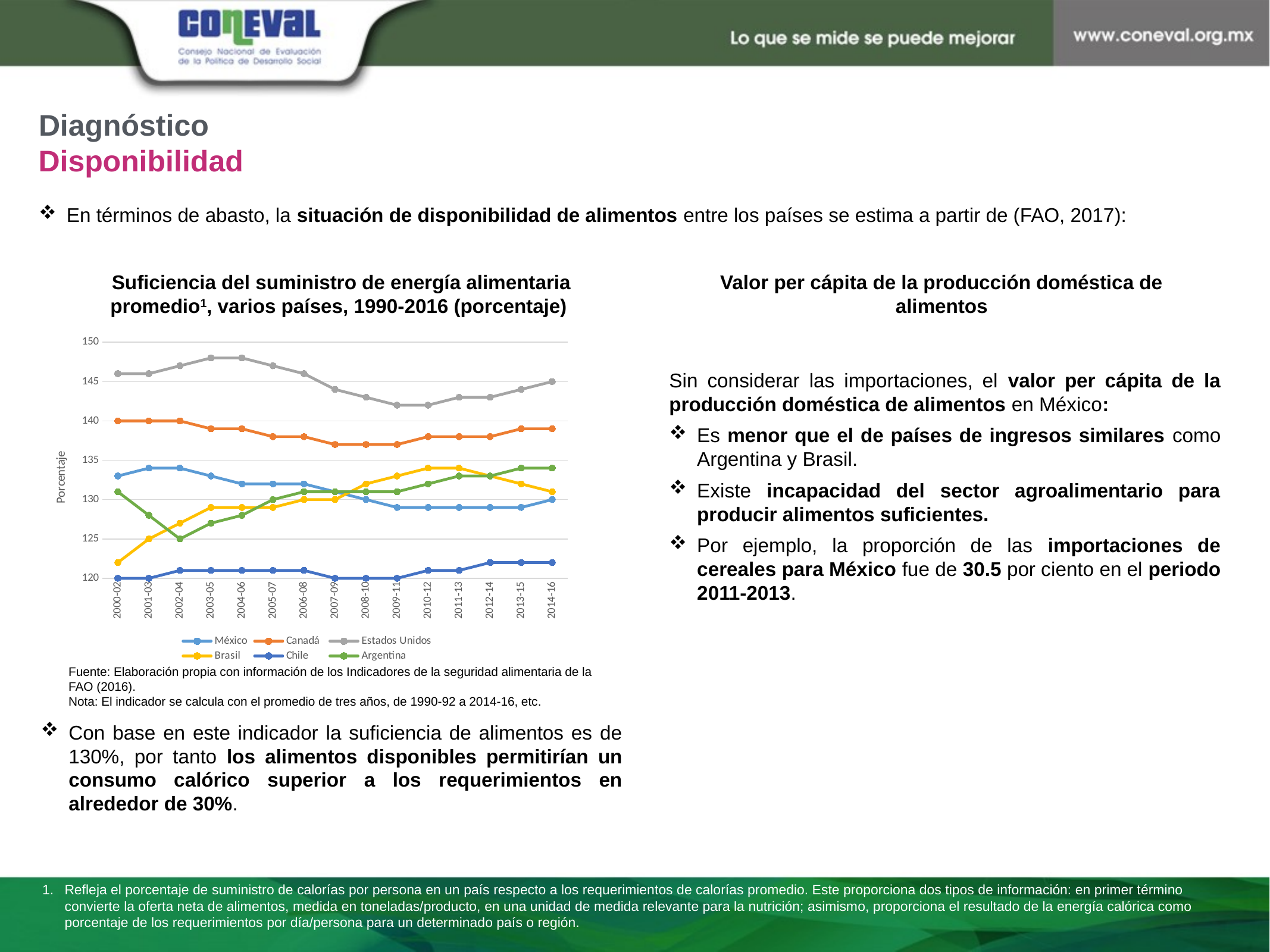

Diagnóstico
Disponibilidad
En términos de abasto, la situación de disponibilidad de alimentos entre los países se estima a partir de (FAO, 2017):
Suficiencia del suministro de energía alimentaria promedio1, varios países, 1990-2016 (porcentaje)
Valor per cápita de la producción doméstica de alimentos

### Chart

| Category | México | Canadá  | Estados Unidos | Brasil | Chile | Argentina |
|---|---|---|---|---|---|---|
| 2000-02 | 133.0 | 140.0 | 146.0 | 122.0 | 120.0 | 131.0 |
| 2001-03 | 134.0 | 140.0 | 146.0 | 125.0 | 120.0 | 128.0 |
| 2002-04 | 134.0 | 140.0 | 147.0 | 127.0 | 121.0 | 125.0 |
| 2003-05 | 133.0 | 139.0 | 148.0 | 129.0 | 121.0 | 127.0 |
| 2004-06 | 132.0 | 139.0 | 148.0 | 129.0 | 121.0 | 128.0 |
| 2005-07 | 132.0 | 138.0 | 147.0 | 129.0 | 121.0 | 130.0 |
| 2006-08 | 132.0 | 138.0 | 146.0 | 130.0 | 121.0 | 131.0 |
| 2007-09 | 131.0 | 137.0 | 144.0 | 130.0 | 120.0 | 131.0 |
| 2008-10 | 130.0 | 137.0 | 143.0 | 132.0 | 120.0 | 131.0 |
| 2009-11 | 129.0 | 137.0 | 142.0 | 133.0 | 120.0 | 131.0 |
| 2010-12 | 129.0 | 138.0 | 142.0 | 134.0 | 121.0 | 132.0 |
| 2011-13 | 129.0 | 138.0 | 143.0 | 134.0 | 121.0 | 133.0 |
| 2012-14 | 129.0 | 138.0 | 143.0 | 133.0 | 122.0 | 133.0 |
| 2013-15 | 129.0 | 139.0 | 144.0 | 132.0 | 122.0 | 134.0 |
| 2014-16 | 130.0 | 139.0 | 145.0 | 131.0 | 122.0 | 134.0 |
Sin considerar las importaciones, el valor per cápita de la producción doméstica de alimentos en México:
Es menor que el de países de ingresos similares como Argentina y Brasil.
Existe incapacidad del sector agroalimentario para producir alimentos suficientes.
Por ejemplo, la proporción de las importaciones de cereales para México fue de 30.5 por ciento en el periodo 2011-2013.
Fuente: Elaboración propia con información de los Indicadores de la seguridad alimentaria de la FAO (2016).
Nota: El indicador se calcula con el promedio de tres años, de 1990-92 a 2014-16, etc.
Con base en este indicador la suficiencia de alimentos es de 130%, por tanto los alimentos disponibles permitirían un consumo calórico superior a los requerimientos en alrededor de 30%.
Refleja el porcentaje de suministro de calorías por persona en un país respecto a los requerimientos de calorías promedio. Este proporciona dos tipos de información: en primer término convierte la oferta neta de alimentos, medida en toneladas/producto, en una unidad de medida relevante para la nutrición; asimismo, proporciona el resultado de la energía calórica como porcentaje de los requerimientos por día/persona para un determinado país o región.